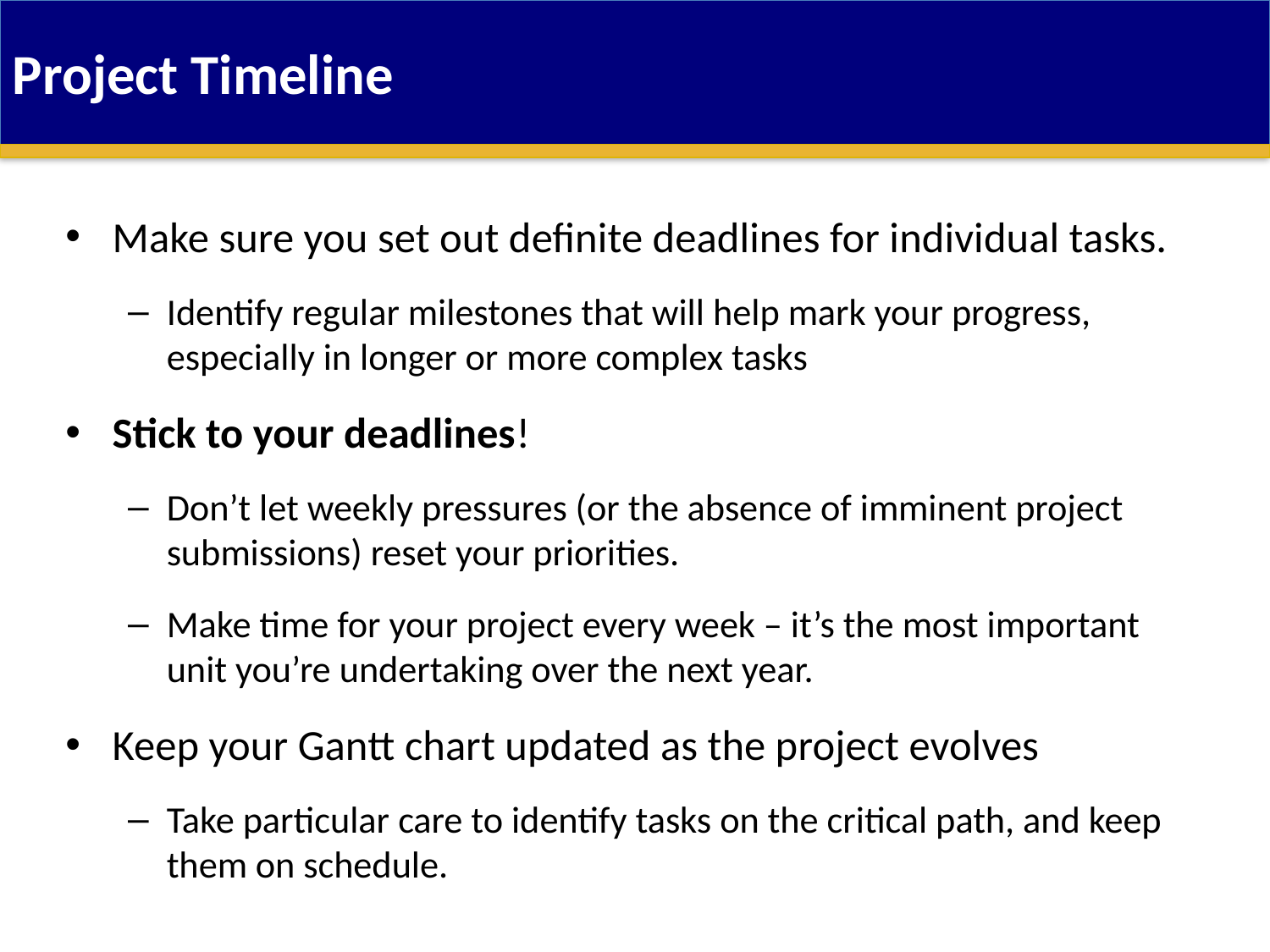

Project Timeline

Make sure you set out definite deadlines for individual tasks.
Identify regular milestones that will help mark your progress, especially in longer or more complex tasks
Stick to your deadlines!
Don’t let weekly pressures (or the absence of imminent project submissions) reset your priorities.
Make time for your project every week – it’s the most important unit you’re undertaking over the next year.
Keep your Gantt chart updated as the project evolves
Take particular care to identify tasks on the critical path, and keep them on schedule.